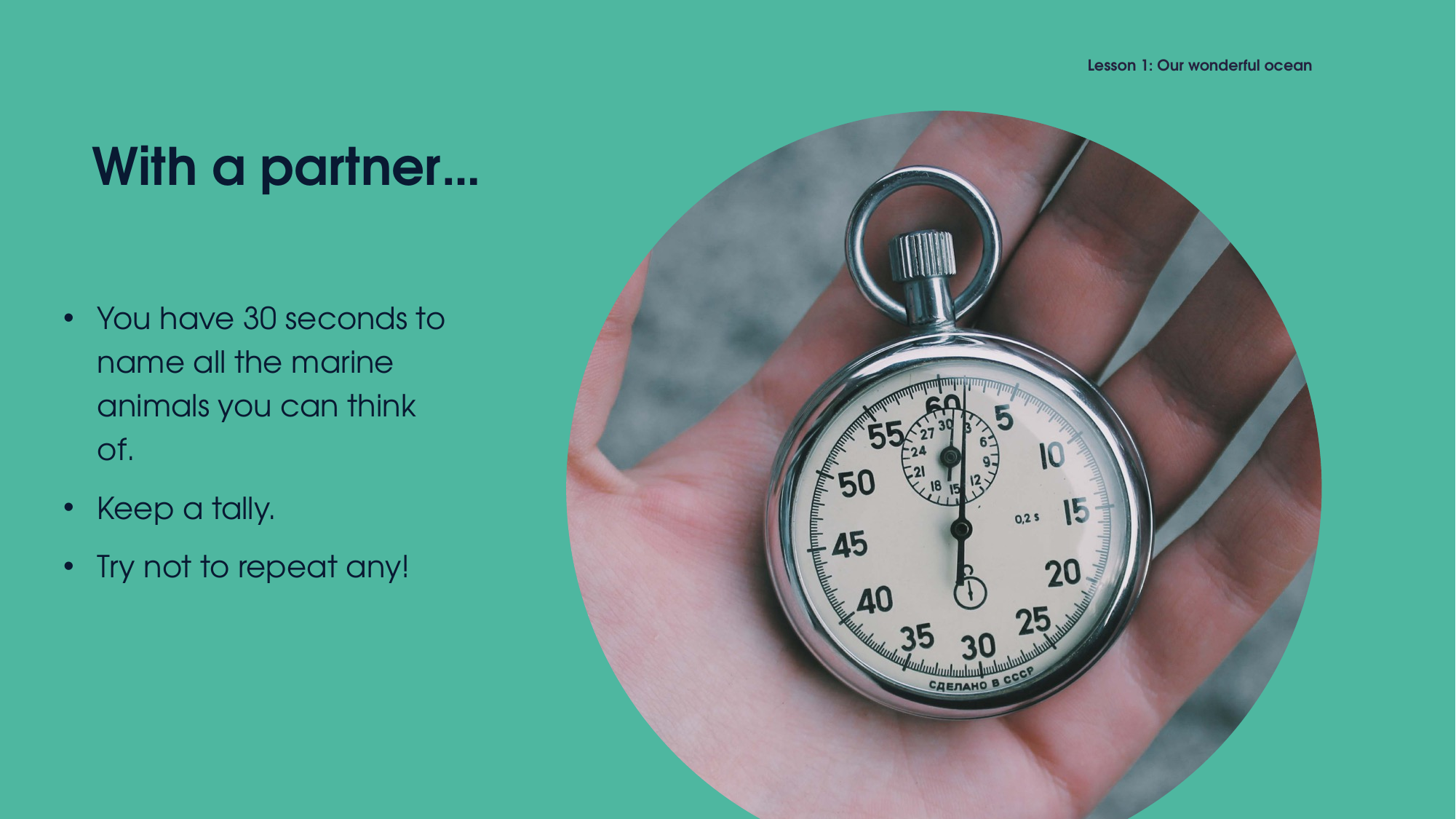

# Lesson 1: Our wonderful ocean

With a partner…

You have 30 seconds to name all the marine animals you can think of.
Keep a tally.
Try not to repeat any!